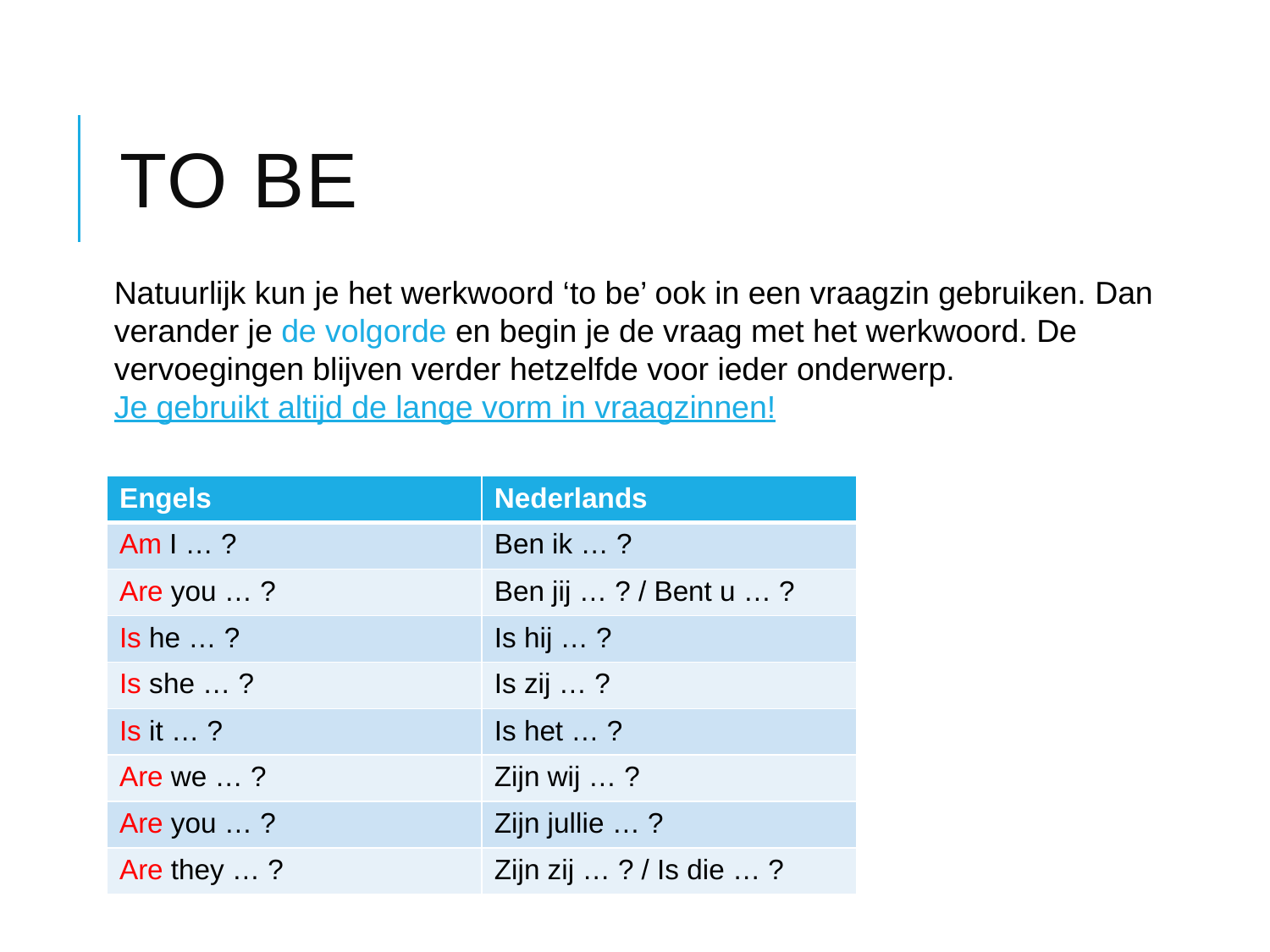

# TO BE
Natuurlijk kun je het werkwoord ‘to be’ ook in een vraagzin gebruiken. Dan verander je de volgorde en begin je de vraag met het werkwoord. De vervoegingen blijven verder hetzelfde voor ieder onderwerp.
Je gebruikt altijd de lange vorm in vraagzinnen!
| Engels | Nederlands |
| --- | --- |
| Am I … ? | Ben ik … ? |
| Are you … ? | Ben jij … ? / Bent u … ? |
| Is he … ? | Is hij … ? |
| Is she … ? | Is zij … ? |
| Is it … ? | Is het … ? |
| Are we … ? | Zijn wij … ? |
| Are you … ? | Zijn jullie … ? |
| Are they … ? | Zijn zij … ? / Is die … ? |